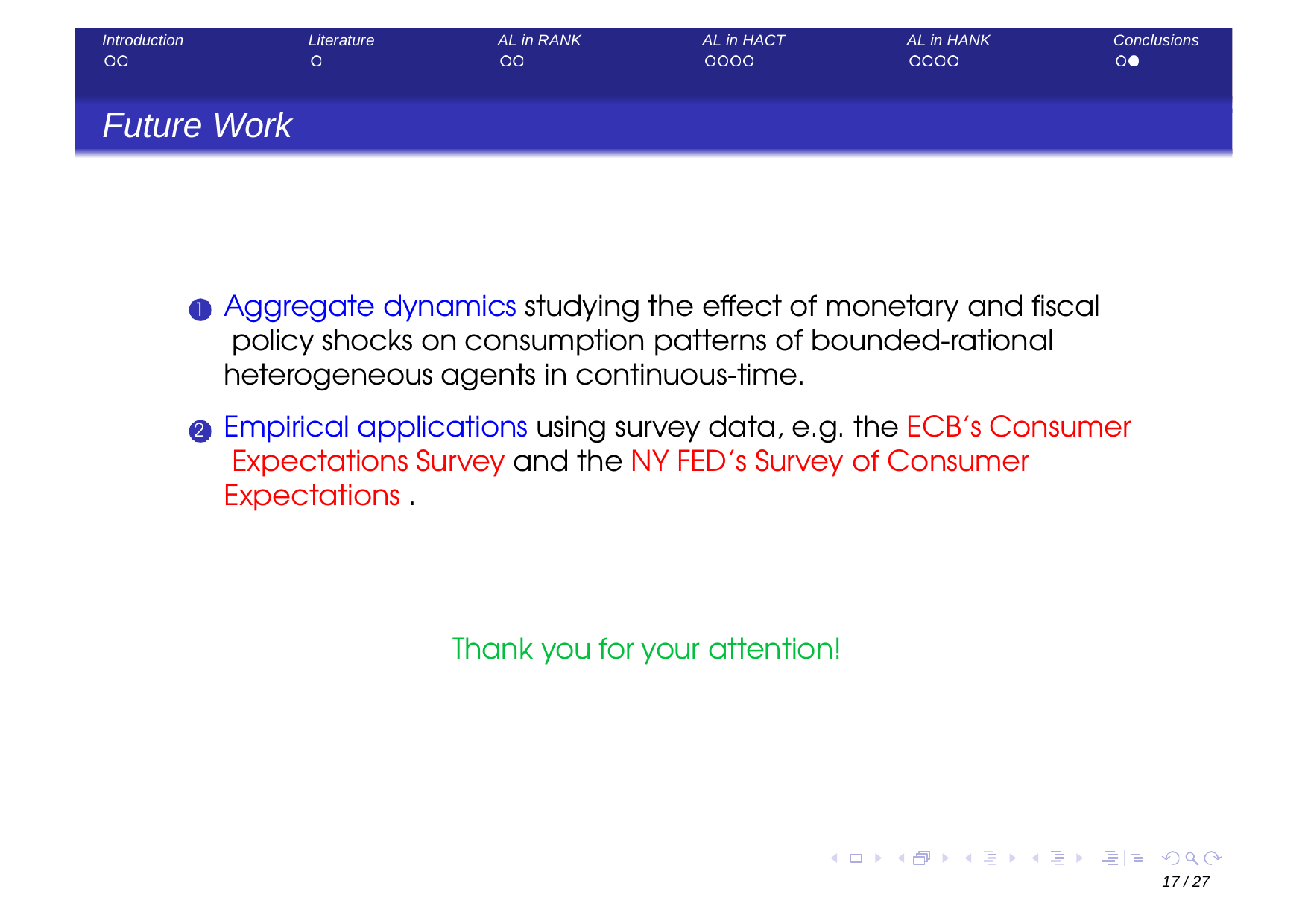

Introduction
Literature
AL in RANK
AL in HACT
AL in HANK
Conclusions

Future Work

Aggregate dynamics studying the effect of monetary and fiscal  policy shocks on consumption patterns of bounded-rational  heterogeneous agents in continuous-time.
Empirical applications using survey data, e.g. the ECB’s Consumer  Expectations Survey and the NY FED’s Survey of Consumer  Expectations .

Thank you for your attention!
17 / 27